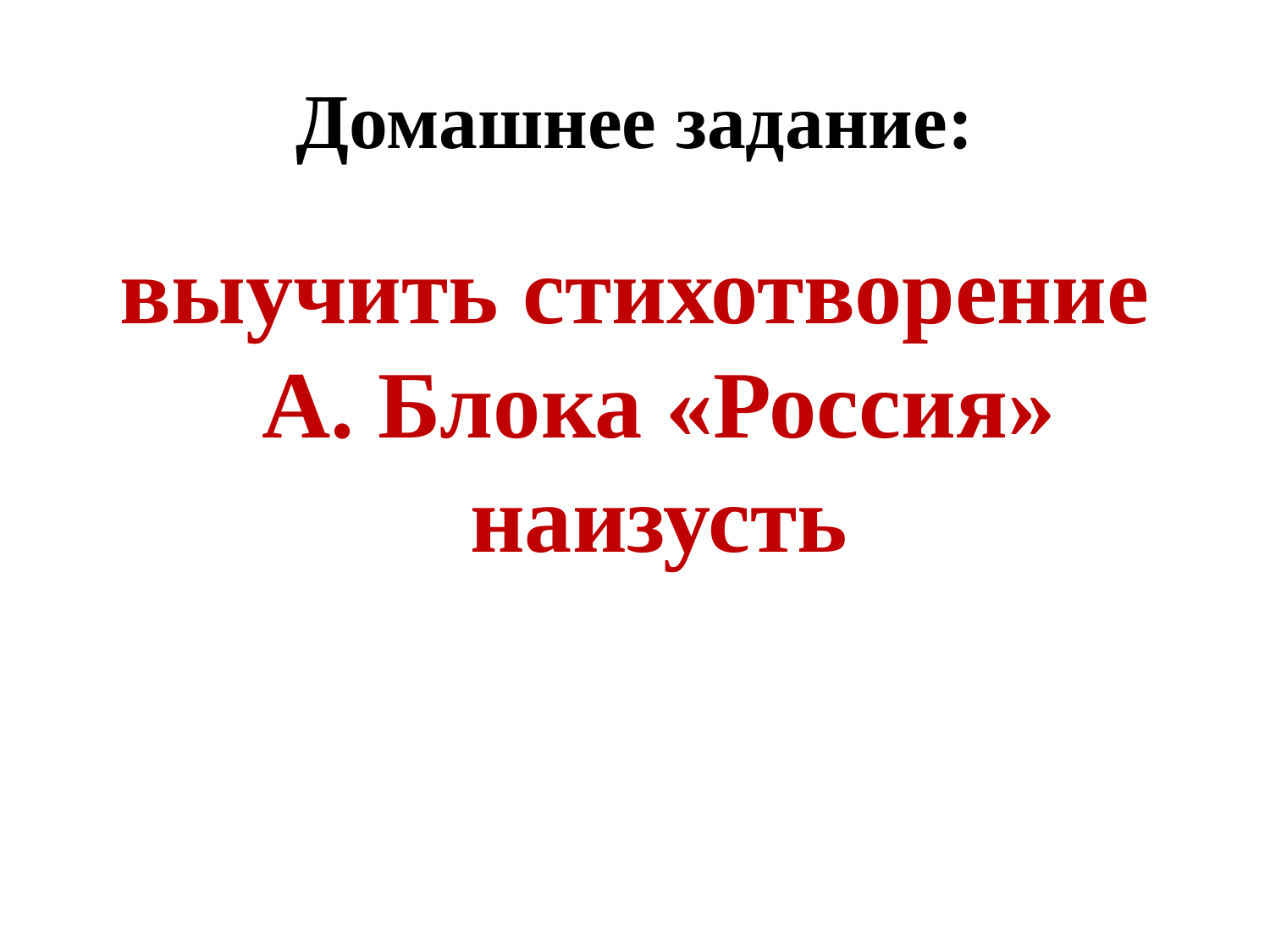

# Домашнее задание:
выучить стихотворение А. Блока «Россия» наизусть